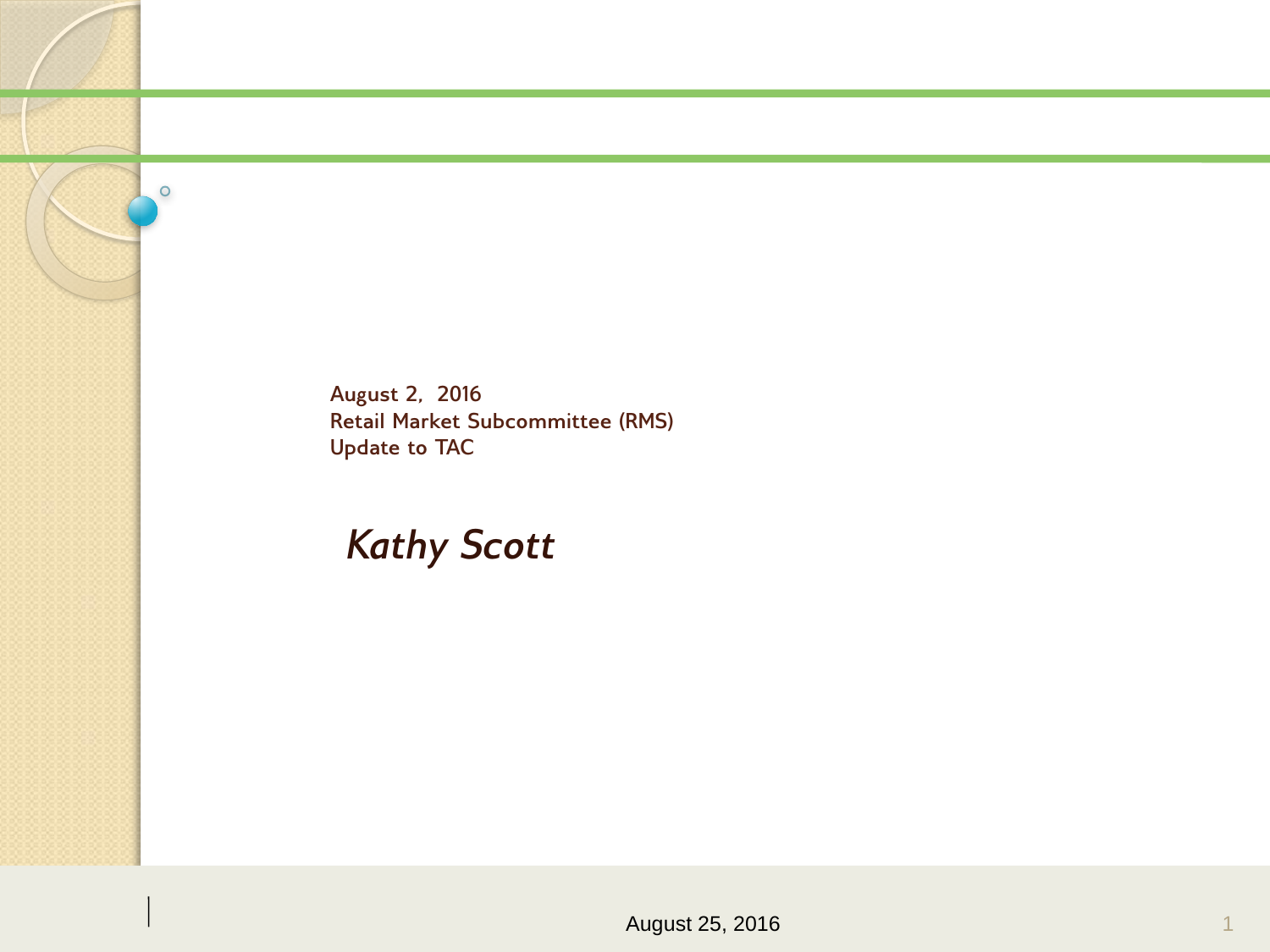

# August 2,  2016 Retail Market Subcommittee (RMS) Update to TAC

Kathy Scott
August 25, 2016

1